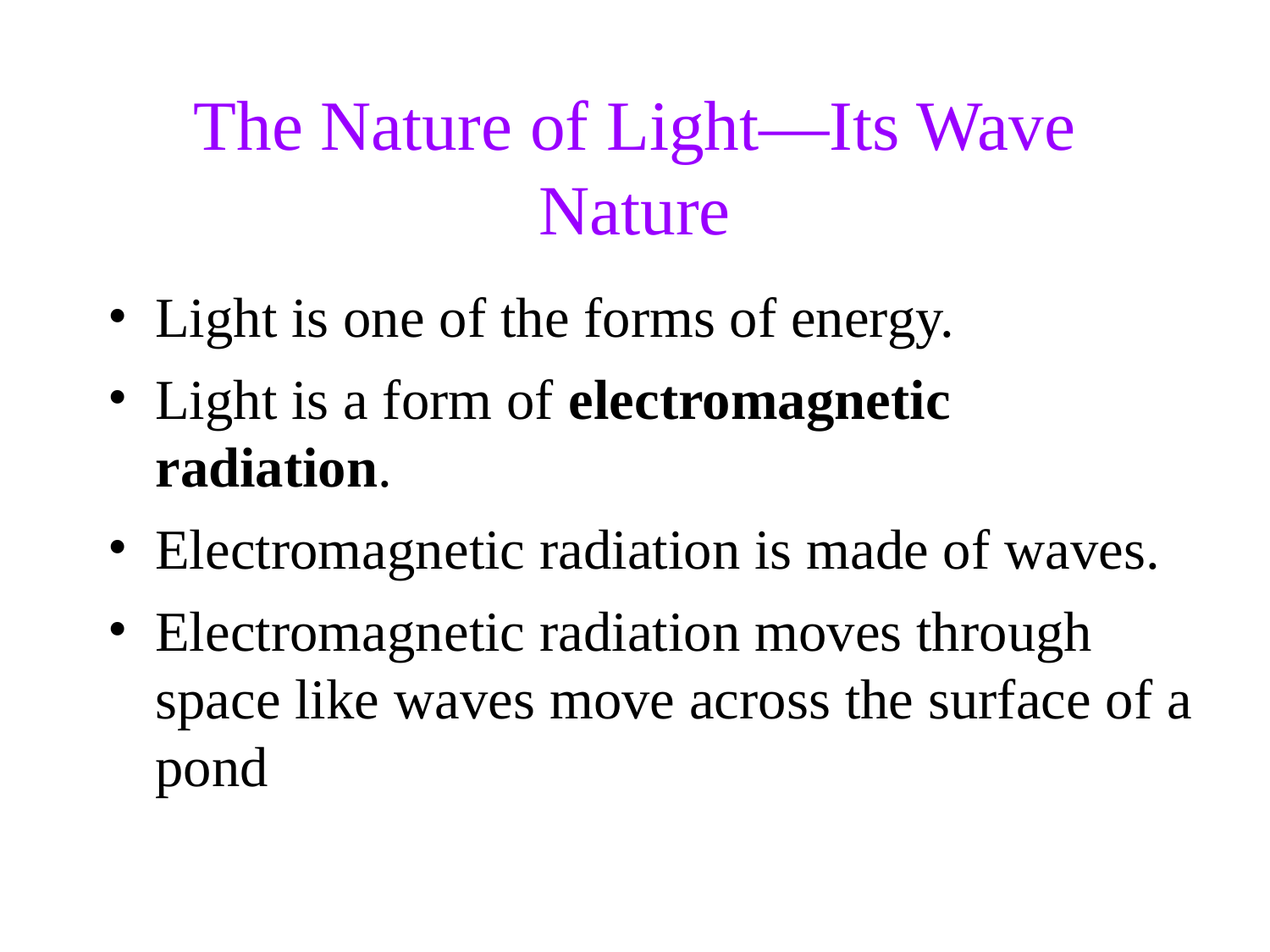

The Nature of Light—Its Wave Nature
Light is one of the forms of energy.
Light is a form of electromagnetic radiation.
Electromagnetic radiation is made of waves.
Electromagnetic radiation moves through space like waves move across the surface of a pond